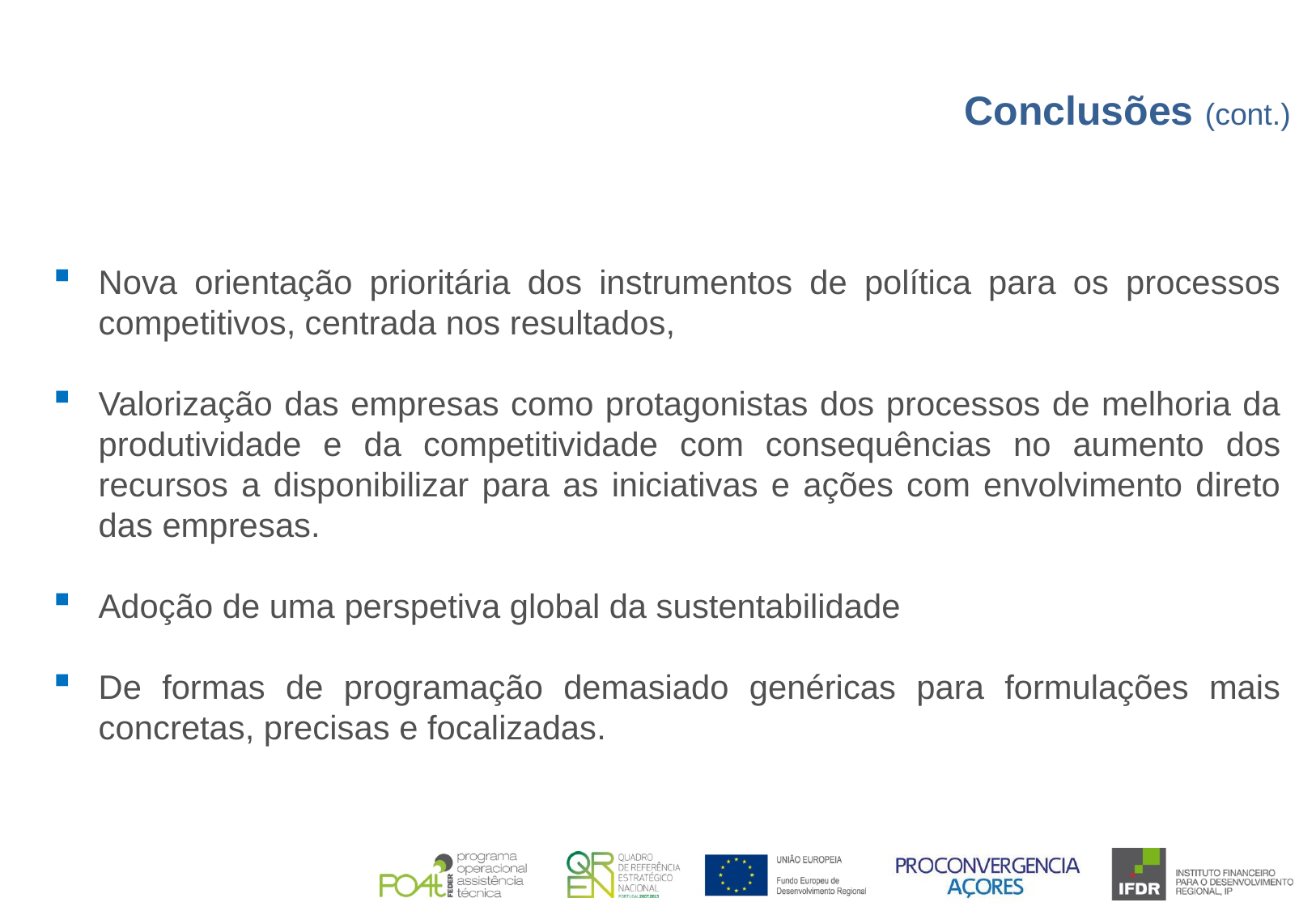

Conclusões (cont.)
Nova orientação prioritária dos instrumentos de política para os processos competitivos, centrada nos resultados,
Valorização das empresas como protagonistas dos processos de melhoria da produtividade e da competitividade com consequências no aumento dos recursos a disponibilizar para as iniciativas e ações com envolvimento direto das empresas.
Adoção de uma perspetiva global da sustentabilidade
De formas de programação demasiado genéricas para formulações mais concretas, precisas e focalizadas.